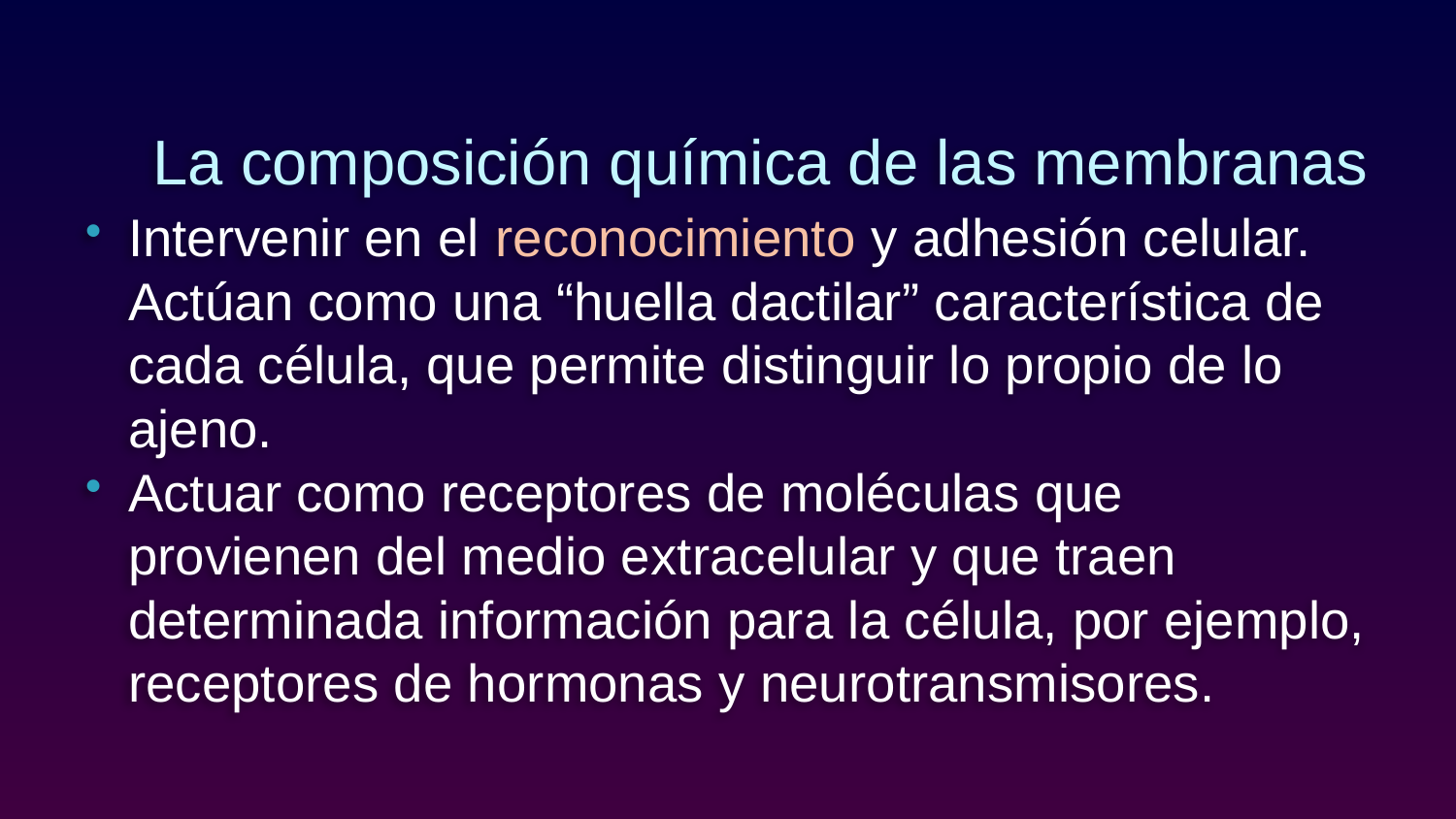

# La composición química de las membranas
Intervenir en el reconocimiento y adhesión celular. Actúan como una “huella dactilar” característica de cada célula, que permite distinguir lo propio de lo ajeno.
Actuar como receptores de moléculas que provienen del medio extracelular y que traen determinada información para la célula, por ejemplo, receptores de hormonas y neurotransmisores.